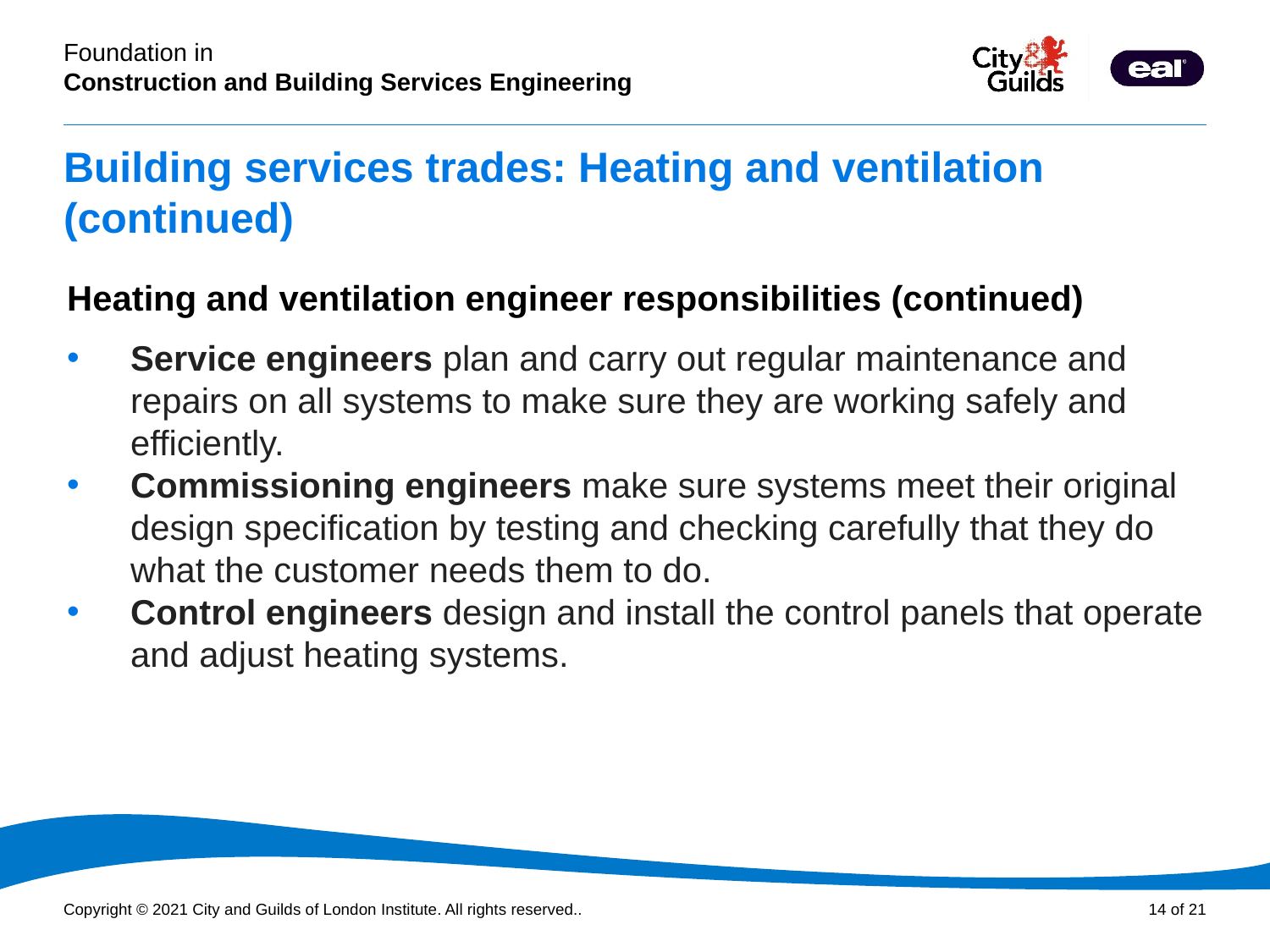

# Building services trades: Heating and ventilation (continued)
Heating and ventilation engineer responsibilities (continued)
Service engineers plan and carry out regular maintenance and repairs on all systems to make sure they are working safely and efficiently.
Commissioning engineers make sure systems meet their original design specification by testing and checking carefully that they do what the customer needs them to do.
Control engineers design and install the control panels that operate and adjust heating systems.